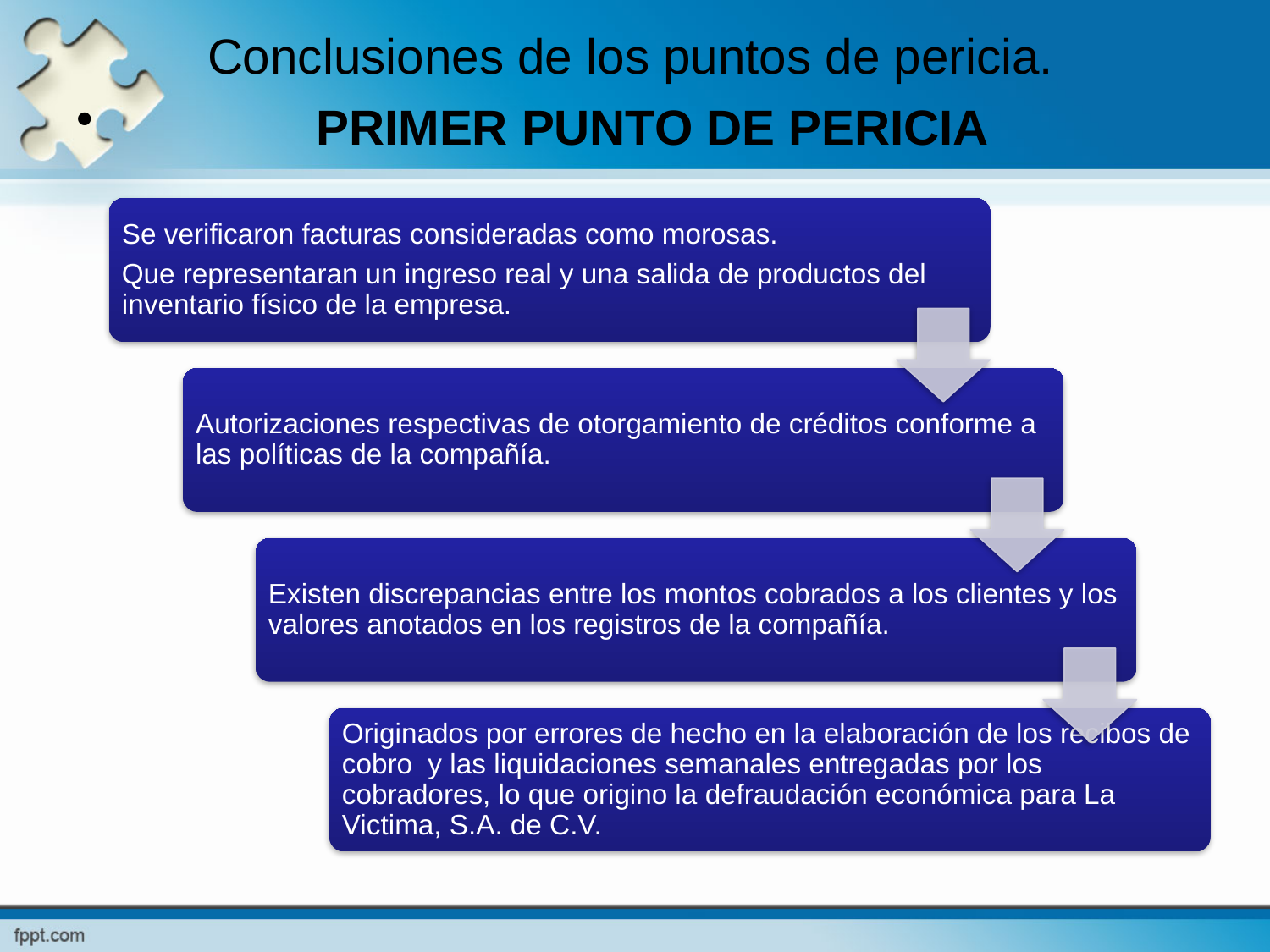

# Conclusiones de los puntos de pericia.
              PRIMER PUNTO DE PERICIA

Se verificaron facturas consideradas como morosas.
Que representaran un ingreso real y una salida de productos del inventario físico de la empresa.
Autorizaciones respectivas de otorgamiento de créditos conforme a las políticas de la compañía.
Existen discrepancias entre los montos cobrados a los clientes y los valores anotados en los registros de la compañía.
Originados por errores de hecho en la elaboración de los recibos de cobro  y las liquidaciones semanales entregadas por los cobradores, lo que origino la defraudación económica para La Victima, S.A. de C.V.